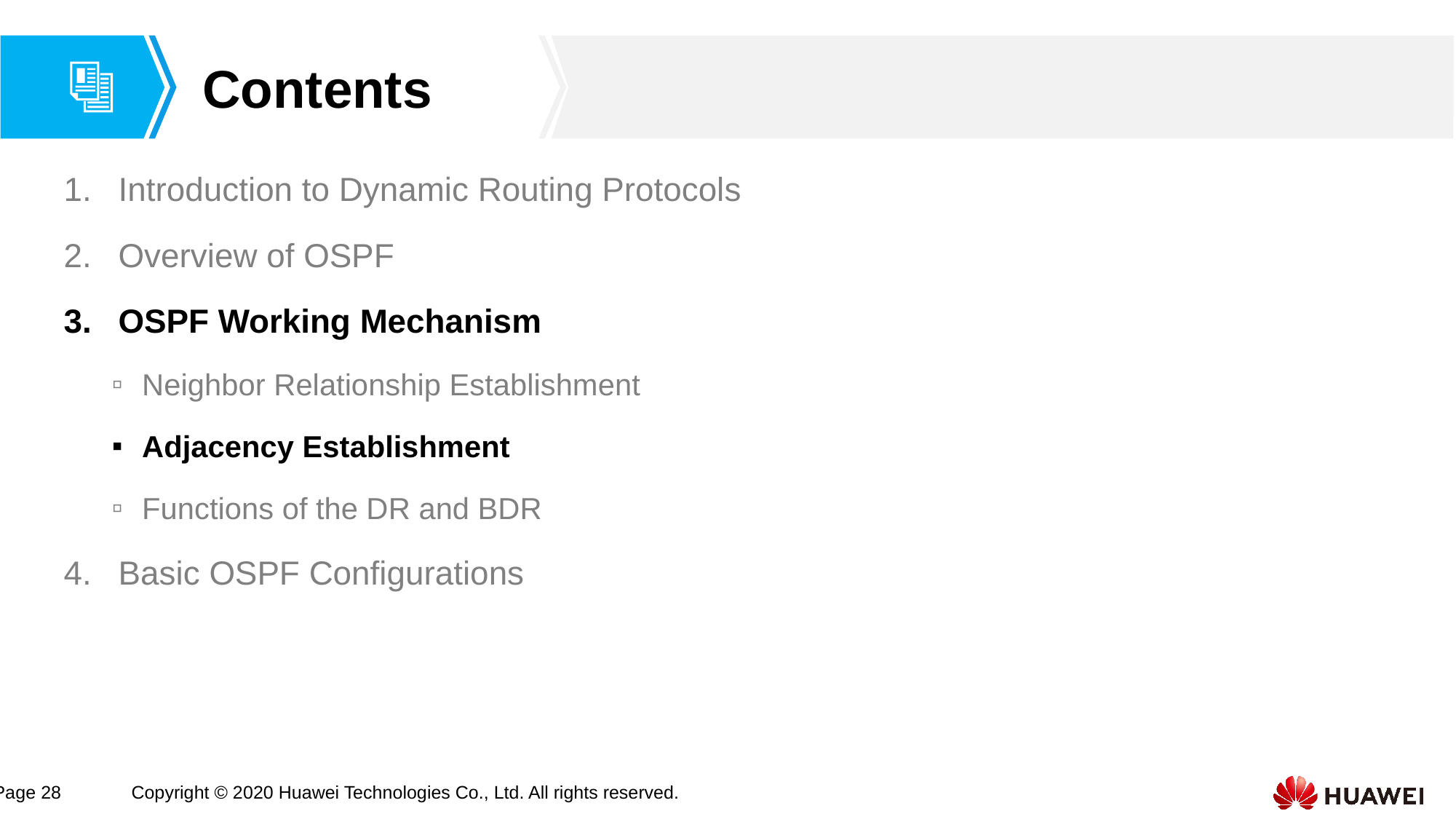

Introduction to Dynamic Routing Protocols
Overview of OSPF
OSPF Working Mechanism
Neighbor Relationship Establishment
Adjacency Establishment
Functions of the DR and BDR
Basic OSPF Configurations